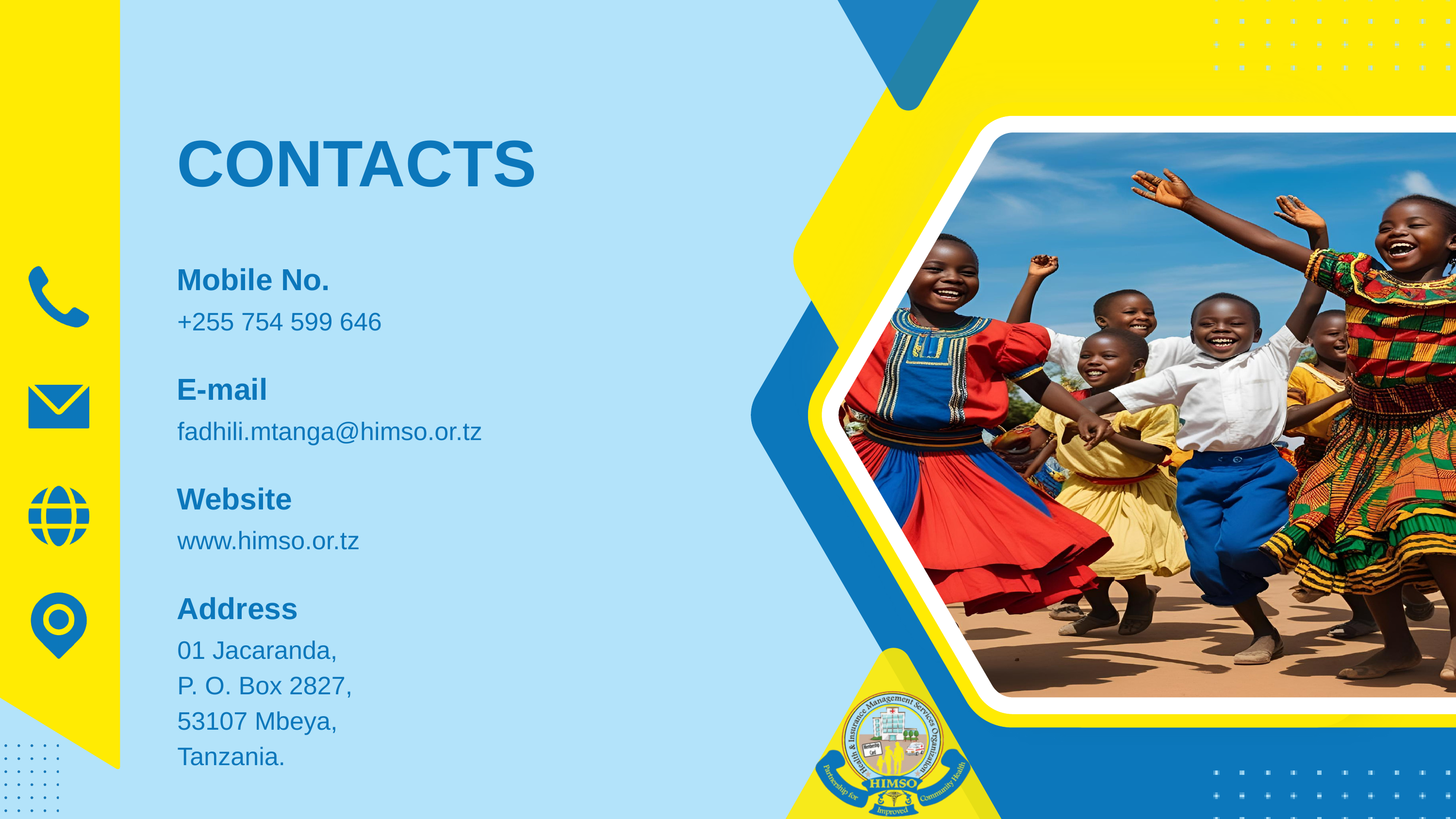

CONTACTS

Mobile No.
+255 754 599 646

E-mail
fadhili.mtanga@himso.or.tz

Website
www.himso.or.tz

Address
01 Jacaranda,
P. O. Box 2827,
53107 Mbeya,
Tanzania.